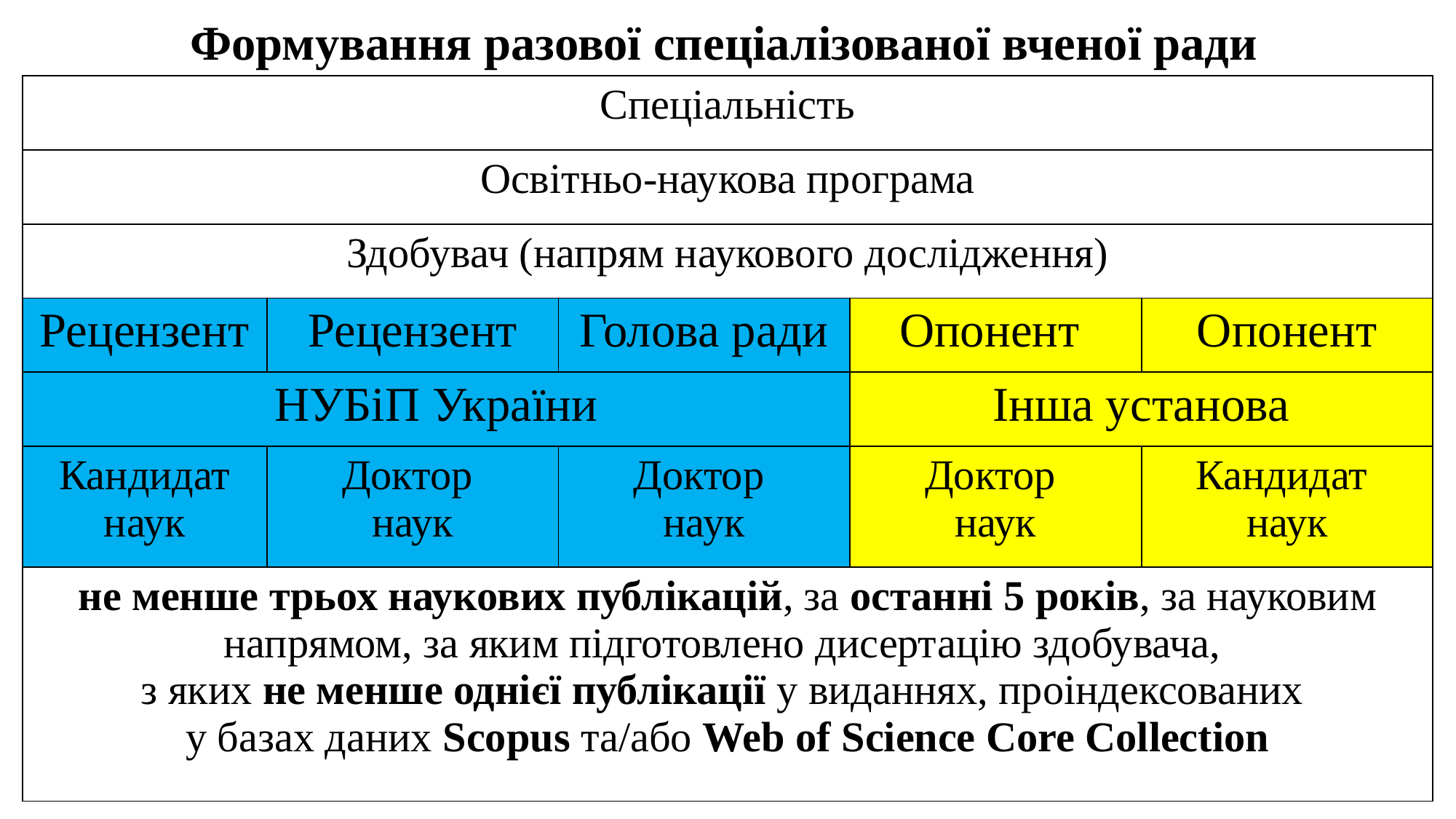

# Формування разової спеціалізованої вченої ради
| Спеціальність |  |  |  |  |
| --- | --- | --- | --- | --- |
| Освітньо-наукова програма |  |  |  |  |
| Здобувач (напрям наукового дослідження) |  |  |  |  |
| Рецензент | Рецензент | Голова ради | Опонент | Опонент |
| НУБіП України |  |  | Інша установа |  |
| Кандидат наук | Доктор наук | Доктор наук | Доктор наук | Кандидат наук |
| не менше трьох наукових публікацій, за останні 5 років, за науковим напрямом, за яким підготовлено дисертацію здобувача, з яких не менше однієї публікації у виданнях, проіндексованих у базах даних Scopus та/або Web of Science Core Collection |  |  |  |  |